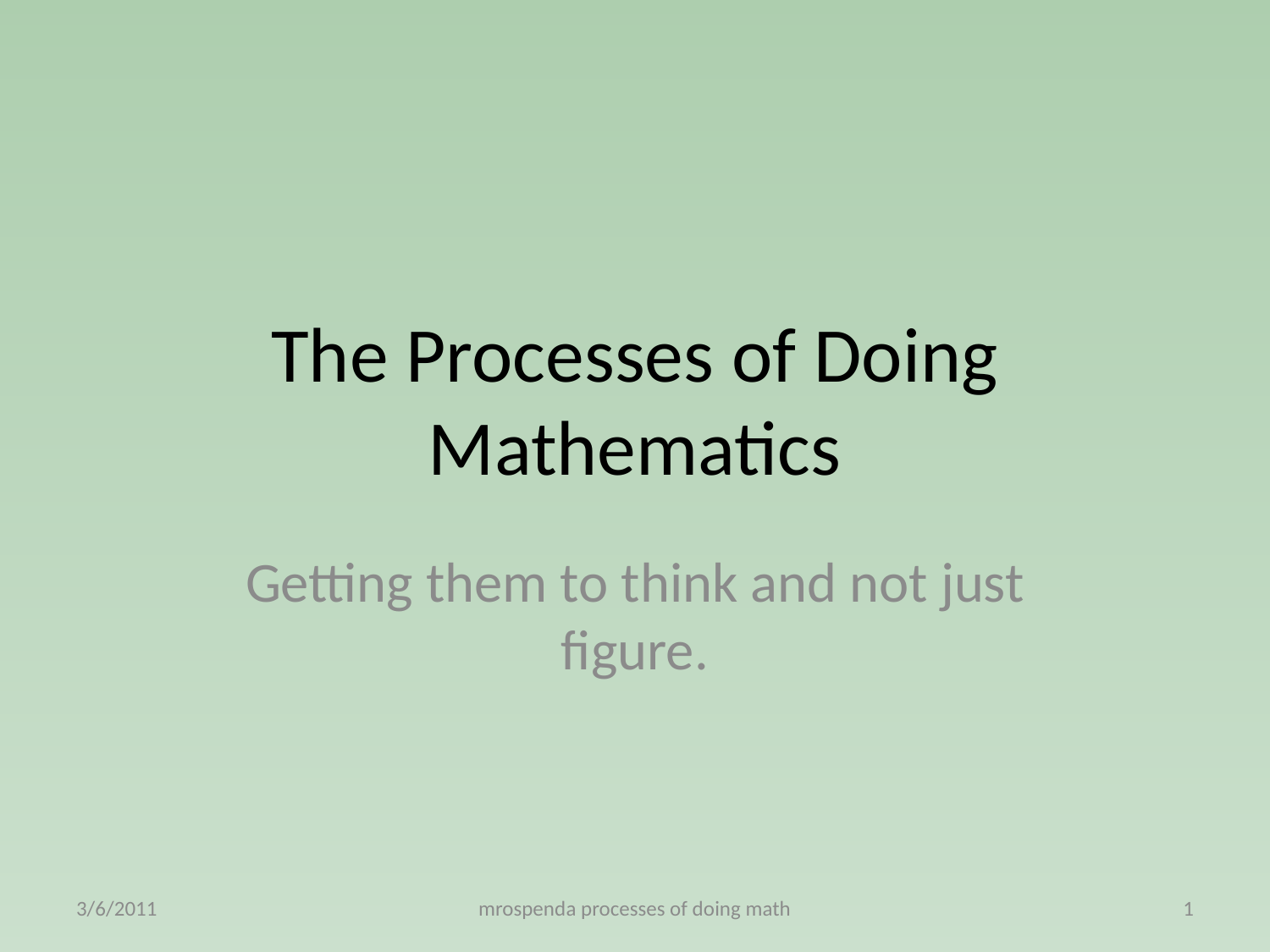

# The Processes of Doing Mathematics
Getting them to think and not just figure.
3/6/2011
mrospenda processes of doing math
1